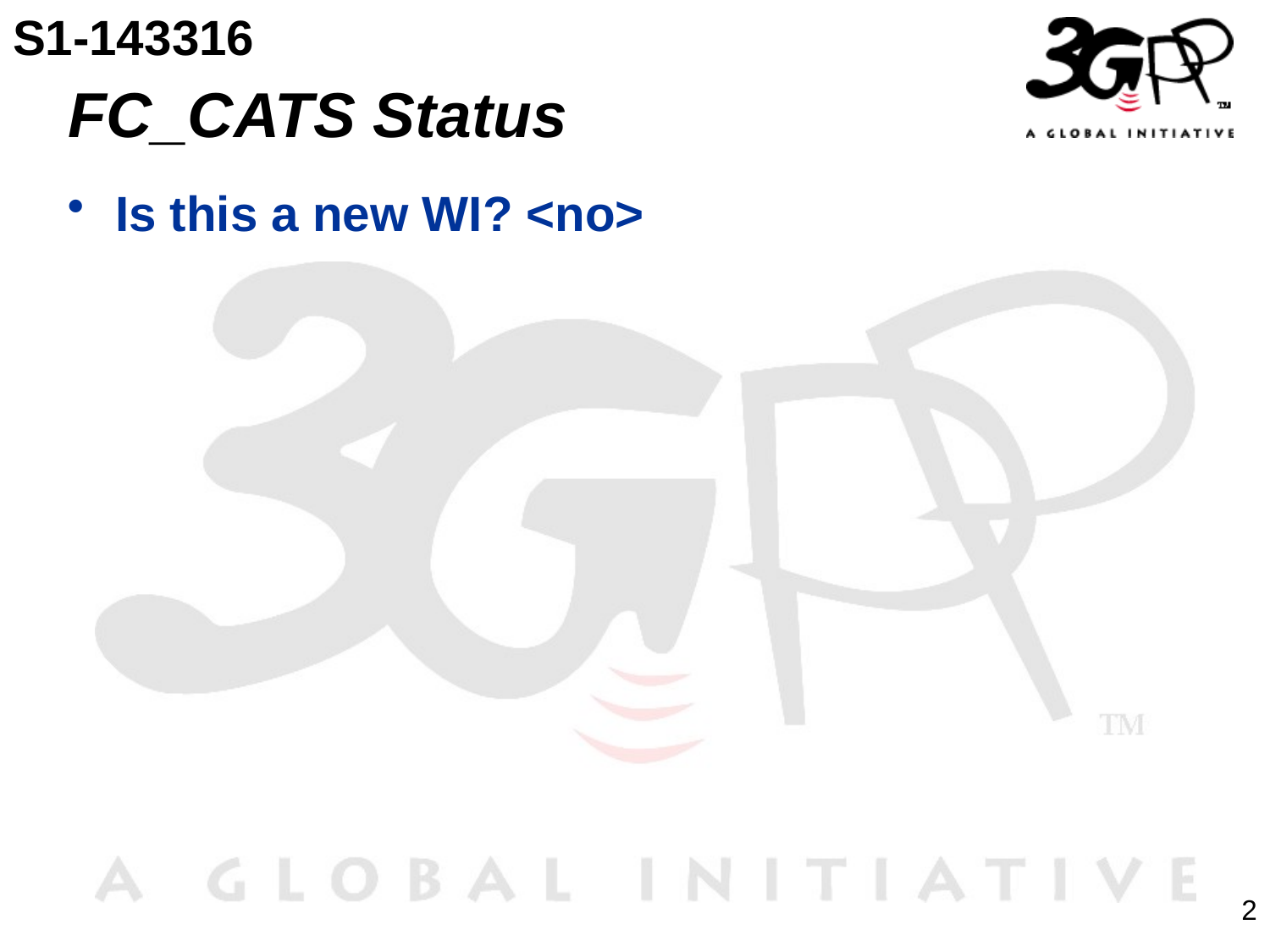

S1-143316
# FC_CATS Status
Is this a new WI? <no>

2